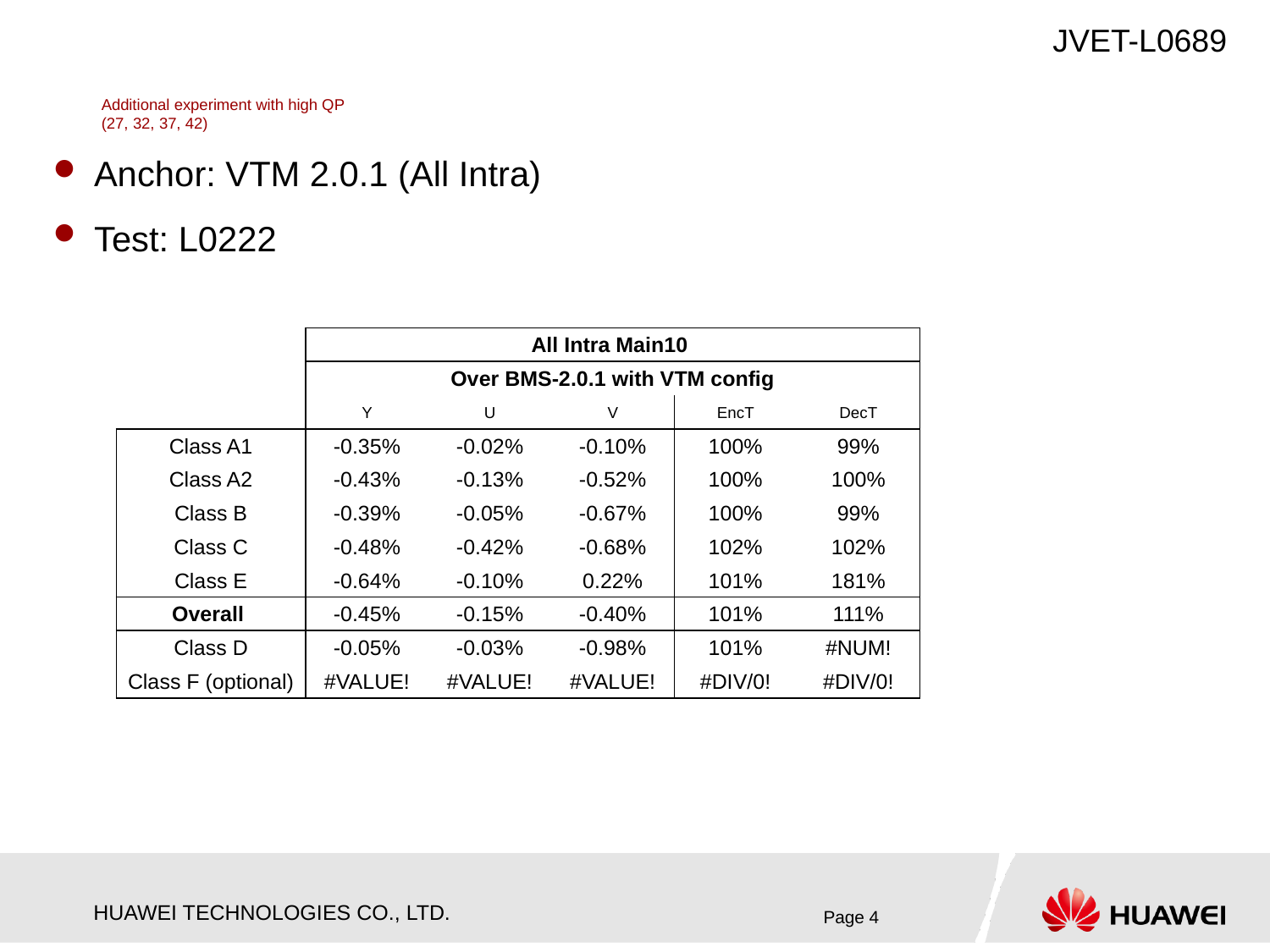

# Additional experiment with high QP (27, 32, 37, 42)
Anchor: VTM 2.0.1 (All Intra)
Test: L0222
|  | All Intra Main10 |  |  |  |  |
| --- | --- | --- | --- | --- | --- |
|  | Over BMS-2.0.1 with VTM config |  |  |  |  |
|  | Y | U | V | EncT | DecT |
| Class A1 | -0.35% | -0.02% | -0.10% | 100% | 99% |
| Class A2 | -0.43% | -0.13% | -0.52% | 100% | 100% |
| Class B | -0.39% | -0.05% | -0.67% | 100% | 99% |
| Class C | -0.48% | -0.42% | -0.68% | 102% | 102% |
| Class E | -0.64% | -0.10% | 0.22% | 101% | 181% |
| Overall | -0.45% | -0.15% | -0.40% | 101% | 111% |
| Class D | -0.05% | -0.03% | -0.98% | 101% | #NUM! |
| Class F (optional) | #VALUE! | #VALUE! | #VALUE! | #DIV/0! | #DIV/0! |

Page 4